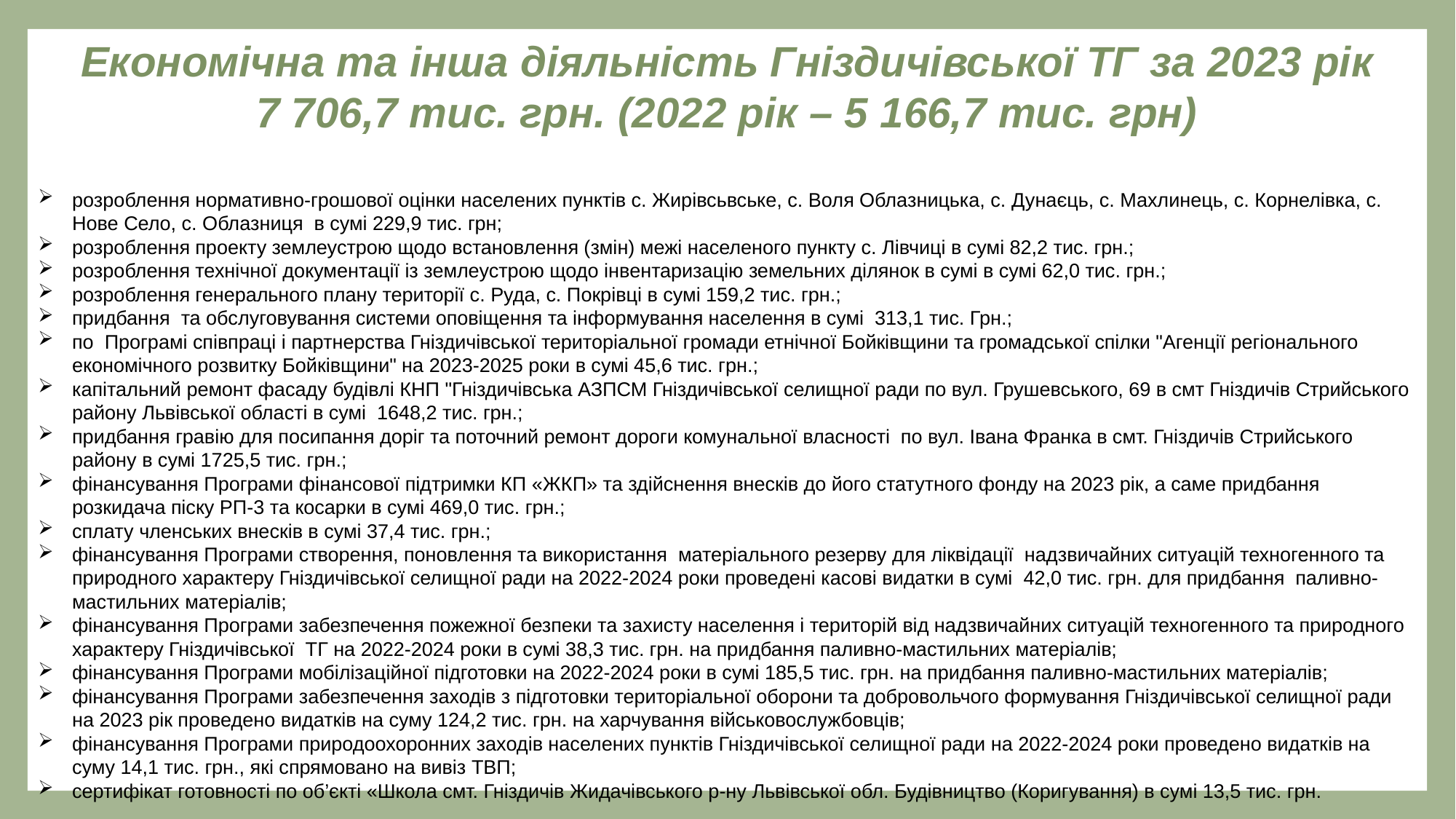

Економічна та інша діяльність Гніздичівської ТГ за 2023 рік
7 706,7 тис. грн. (2022 рік – 5 166,7 тис. грн)

розроблення нормативно-грошової оцінки населених пунктів с. Жирівсьвське, с. Воля Облазницька, с. Дунаєць, с. Махлинець, с. Корнелівка, с. Нове Село, с. Облазниця  в сумі 229,9 тис. грн;
розроблення проекту землеустрою щодо встановлення (змін) межі населеного пункту с. Лівчиці в сумі 82,2 тис. грн.;
розроблення технічної документації із землеустрою щодо інвентаризацію земельних ділянок в сумі в сумі 62,0 тис. грн.;
розроблення генерального плану території с. Руда, с. Покрівці в сумі 159,2 тис. грн.;
придбання  та обслуговування системи оповіщення та інформування населення в сумі  313,1 тис. Грн.;
по  Програмі співпраці і партнерства Гніздичівської територіальної громади етнічної Бойківщини та громадської спілки "Агенції регіонального економічного розвитку Бойківщини" на 2023-2025 роки в сумі 45,6 тис. грн.;
капітальний ремонт фасаду будівлі КНП "Гніздичівська АЗПСМ Гніздичівської селищної ради по вул. Грушевського, 69 в смт Гніздичів Стрийського району Львівської області в сумі  1648,2 тис. грн.;
придбання гравію для посипання доріг та поточний ремонт дороги комунальної власності  по вул. Івана Франка в смт. Гніздичів Стрийського району в сумі 1725,5 тис. грн.;
фінансування Програми фінансової підтримки КП «ЖКП» та здійснення внесків до його статутного фонду на 2023 рік, а саме придбання розкидача піску РП-3 та косарки в сумі 469,0 тис. грн.;
сплату членських внесків в сумі 37,4 тис. грн.;
фінансування Програми створення, поновлення та використання  матеріального резерву для ліквідації  надзвичайних ситуацій техногенного та природного характеру Гніздичівської селищної ради на 2022-2024 роки проведені касові видатки в сумі  42,0 тис. грн. для придбання  паливно-мастильних матеріалів;
фінансування Програми забезпечення пожежної безпеки та захисту населення і територій від надзвичайних ситуацій техногенного та природного характеру Гніздичівської  ТГ на 2022-2024 роки в сумі 38,3 тис. грн. на придбання паливно-мастильних матеріалів;
фінансування Програми мобілізаційної підготовки на 2022-2024 роки в сумі 185,5 тис. грн. на придбання паливно-мастильних матеріалів;
фінансування Програми забезпечення заходів з підготовки територіальної оборони та добровольчого формування Гніздичівської селищної ради на 2023 рік проведено видатків на суму 124,2 тис. грн. на харчування військовослужбовців;
фінансування Програми природоохоронних заходів населених пунктів Гніздичівської селищної ради на 2022-2024 роки проведено видатків на суму 14,1 тис. грн., які спрямовано на вивіз ТВП;
сертифікат готовності по об’єкті «Школа смт. Гніздичів Жидачівського р-ну Львівської обл. Будівництво (Коригування) в сумі 13,5 тис. грн.